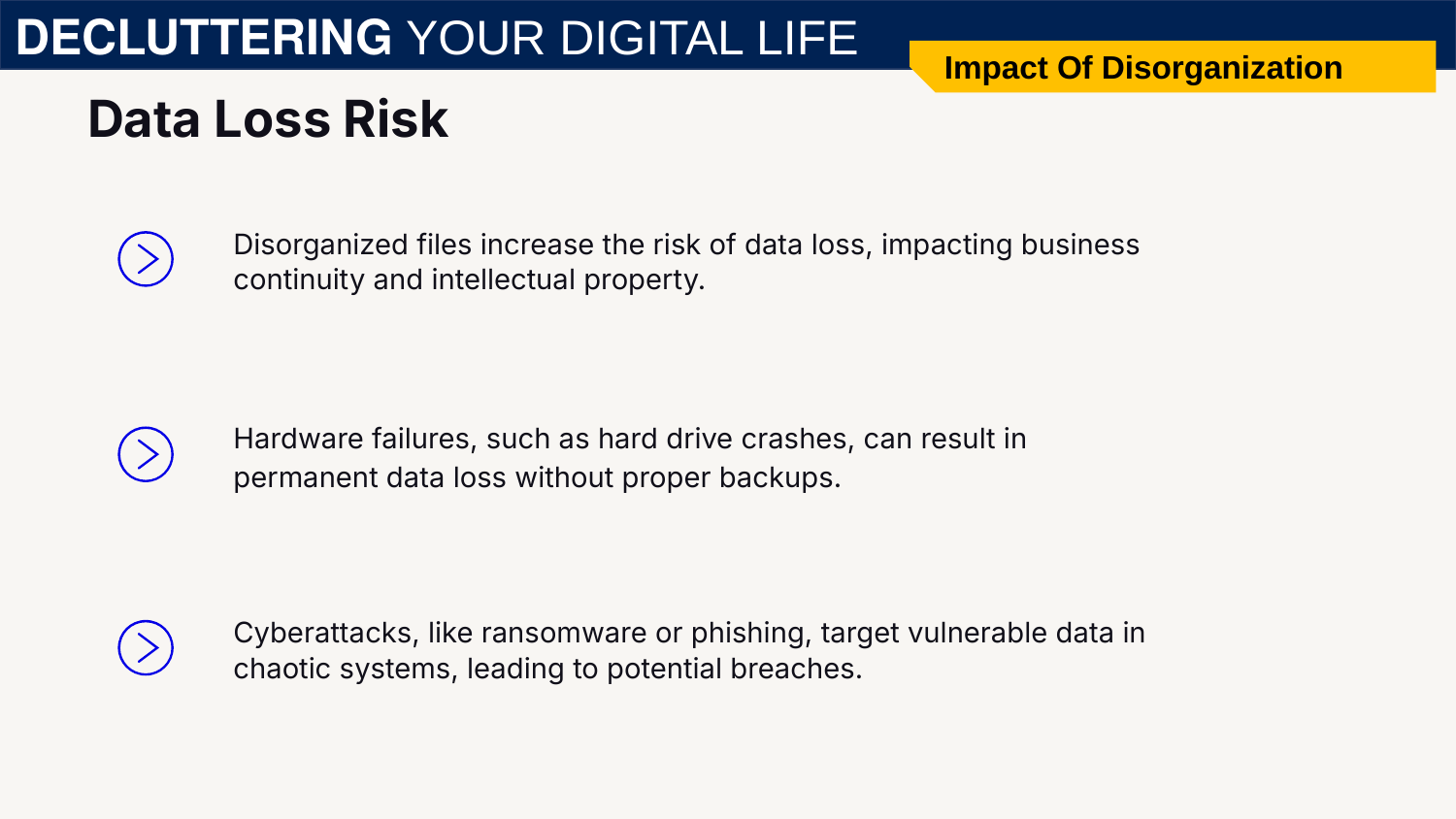

DECLUTTERING YOUR DIGITAL LIFE
Impact Of Disorganization

# Data Loss Risk
Disorganized files increase the risk of data loss, impacting business continuity and intellectual property.

Hardware failures, such as hard drive crashes, can result in permanent data loss without proper backups.

Cyberattacks, like ransomware or phishing, target vulnerable data in chaotic systems, leading to potential breaches.